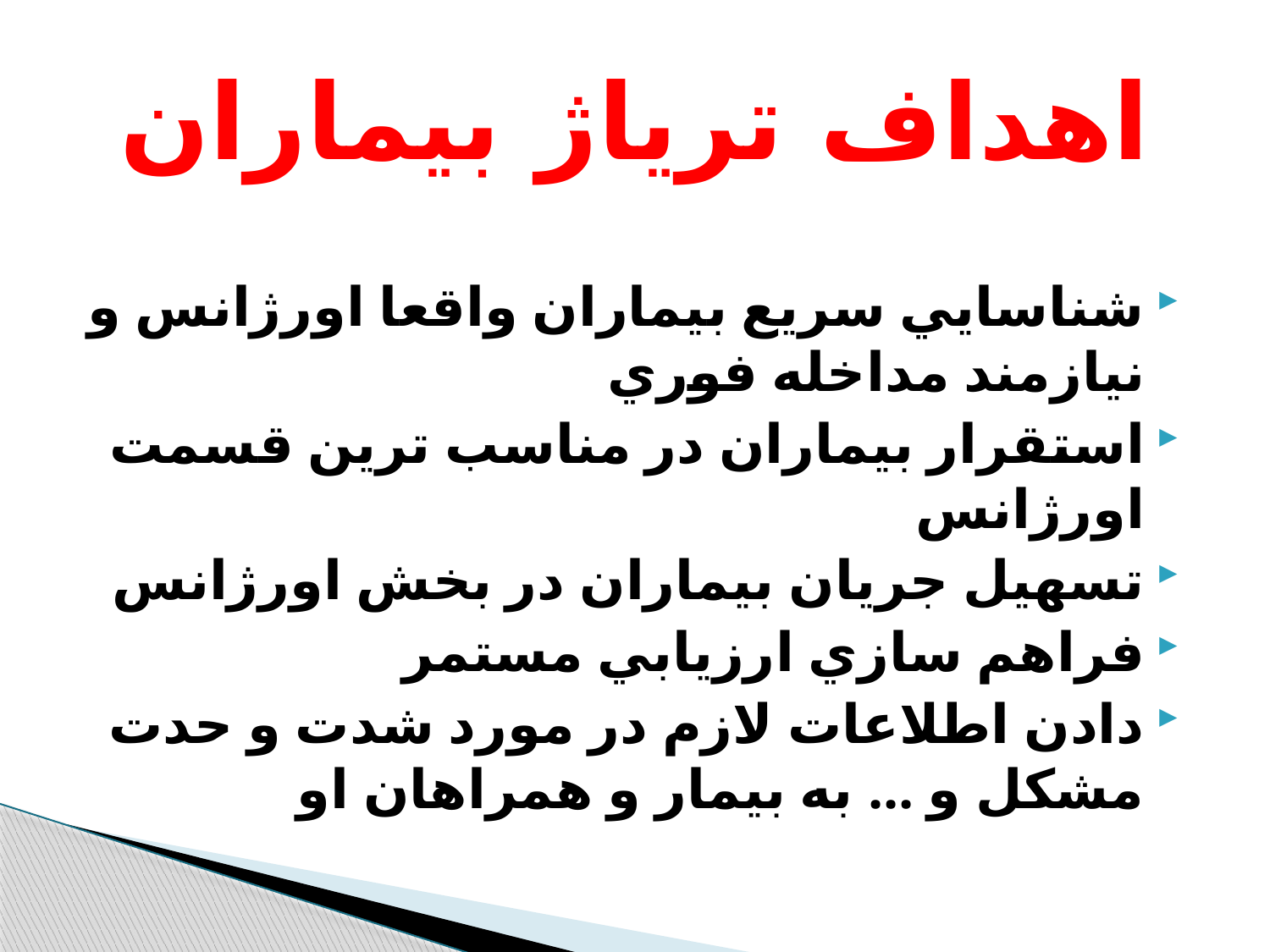

# اهداف ترياژ بيماران
شناسايي سريع بيماران واقعا اورژانس و نيازمند مداخله فوري
استقرار بيماران در مناسب ترين قسمت اورژانس
تسهيل جريان بيماران در بخش اورژانس
فراهم سازي ارزيابي مستمر
دادن اطلاعات لازم در مورد شدت و حدت مشكل و ... به بيمار و همراهان او